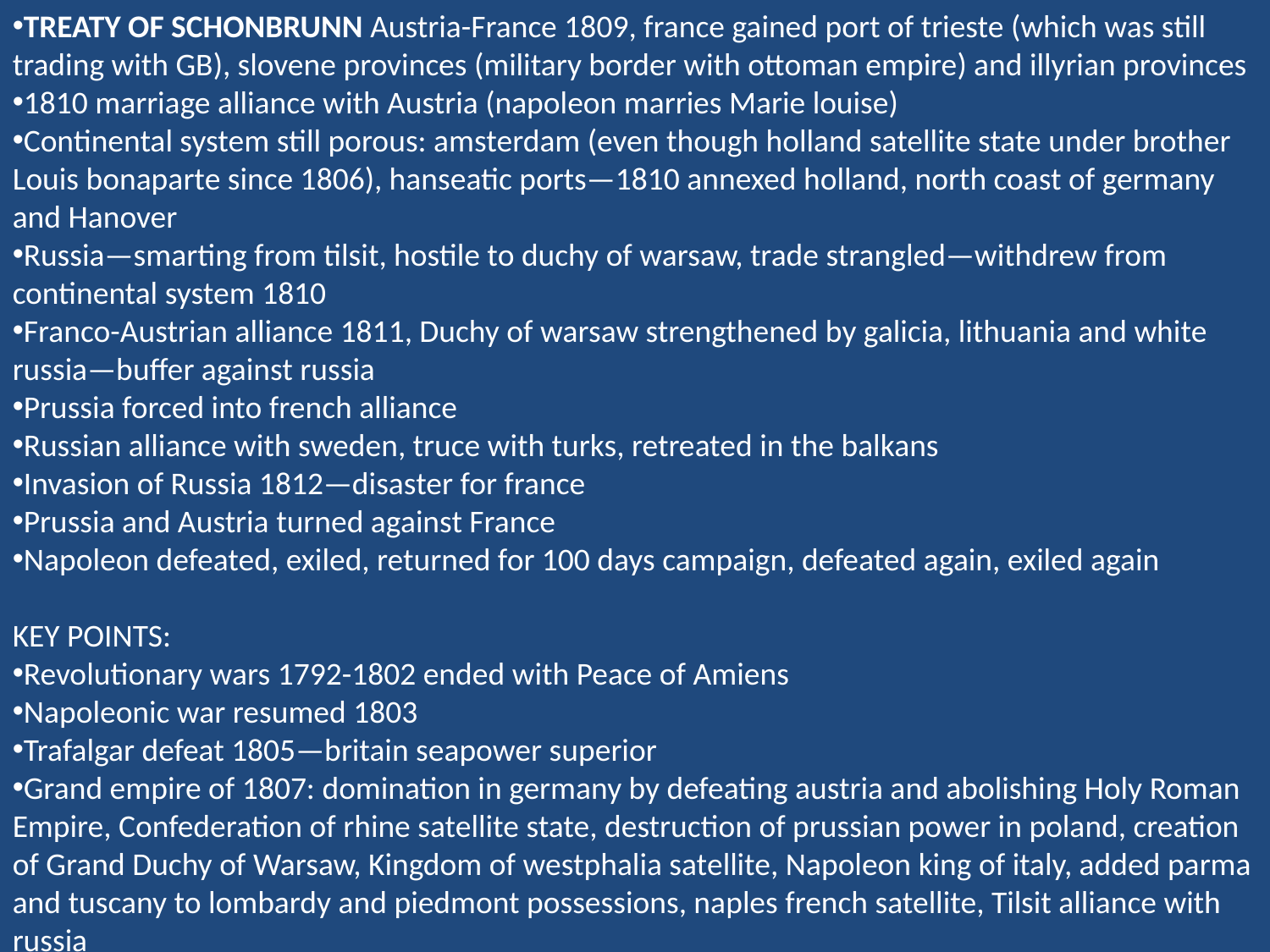

TREATY OF SCHONBRUNN Austria-France 1809, france gained port of trieste (which was still trading with GB), slovene provinces (military border with ottoman empire) and illyrian provinces
1810 marriage alliance with Austria (napoleon marries Marie louise)
Continental system still porous: amsterdam (even though holland satellite state under brother Louis bonaparte since 1806), hanseatic ports—1810 annexed holland, north coast of germany and Hanover
Russia—smarting from tilsit, hostile to duchy of warsaw, trade strangled—withdrew from continental system 1810
Franco-Austrian alliance 1811, Duchy of warsaw strengthened by galicia, lithuania and white russia—buffer against russia
Prussia forced into french alliance
Russian alliance with sweden, truce with turks, retreated in the balkans
Invasion of Russia 1812—disaster for france
Prussia and Austria turned against France
Napoleon defeated, exiled, returned for 100 days campaign, defeated again, exiled again

KEY POINTS:
Revolutionary wars 1792-1802 ended with Peace of Amiens
Napoleonic war resumed 1803
Trafalgar defeat 1805—britain seapower superior
Grand empire of 1807: domination in germany by defeating austria and abolishing Holy Roman Empire, Confederation of rhine satellite state, destruction of prussian power in poland, creation of Grand Duchy of Warsaw, Kingdom of westphalia satellite, Napoleon king of italy, added parma and tuscany to lombardy and piedmont possessions, naples french satellite, Tilsit alliance with russia